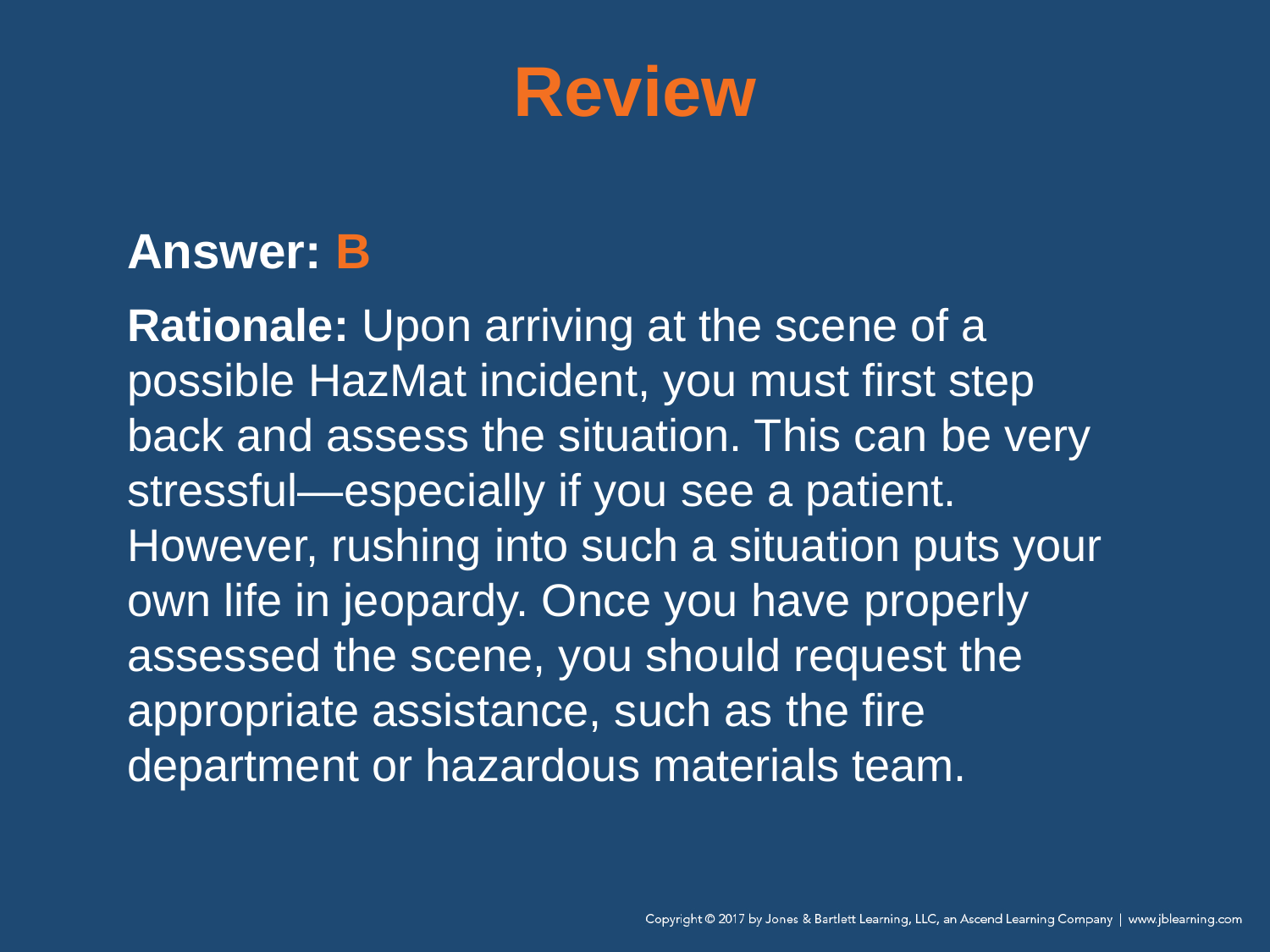

# Review
Answer: B
Rationale: Upon arriving at the scene of a possible HazMat incident, you must first step back and assess the situation. This can be very stressful—especially if you see a patient. However, rushing into such a situation puts your own life in jeopardy. Once you have properly assessed the scene, you should request the appropriate assistance, such as the fire department or hazardous materials team.